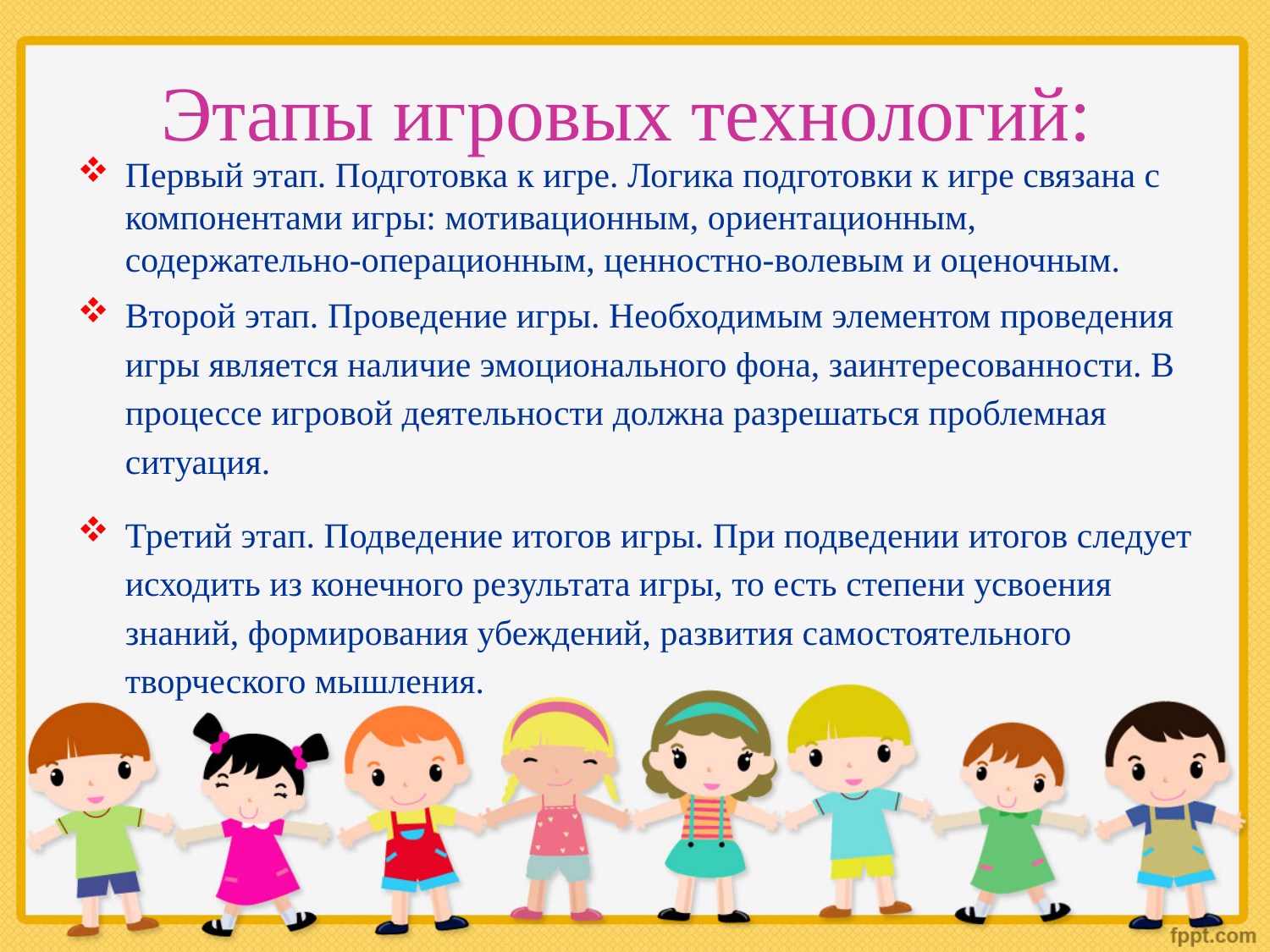

# Этапы игровых технологий:
Первый этап. Подготовка к игре. Логика подготовки к игре связана с компонентами игры: мотивационным, ориентационным, содержательно-операционным, ценностно-волевым и оценочным.
Второй этап. Проведение игры. Необходимым элементом проведения игры является наличие эмоционального фона, заинтересованности. В процессе игровой деятельности должна разрешаться проблемная ситуация.
Третий этап. Подведение итогов игры. При подведении итогов следует исходить из конечного результата игры, то есть степени усвоения знаний, формирования убеждений, развития самостоятельного творческого мышления.